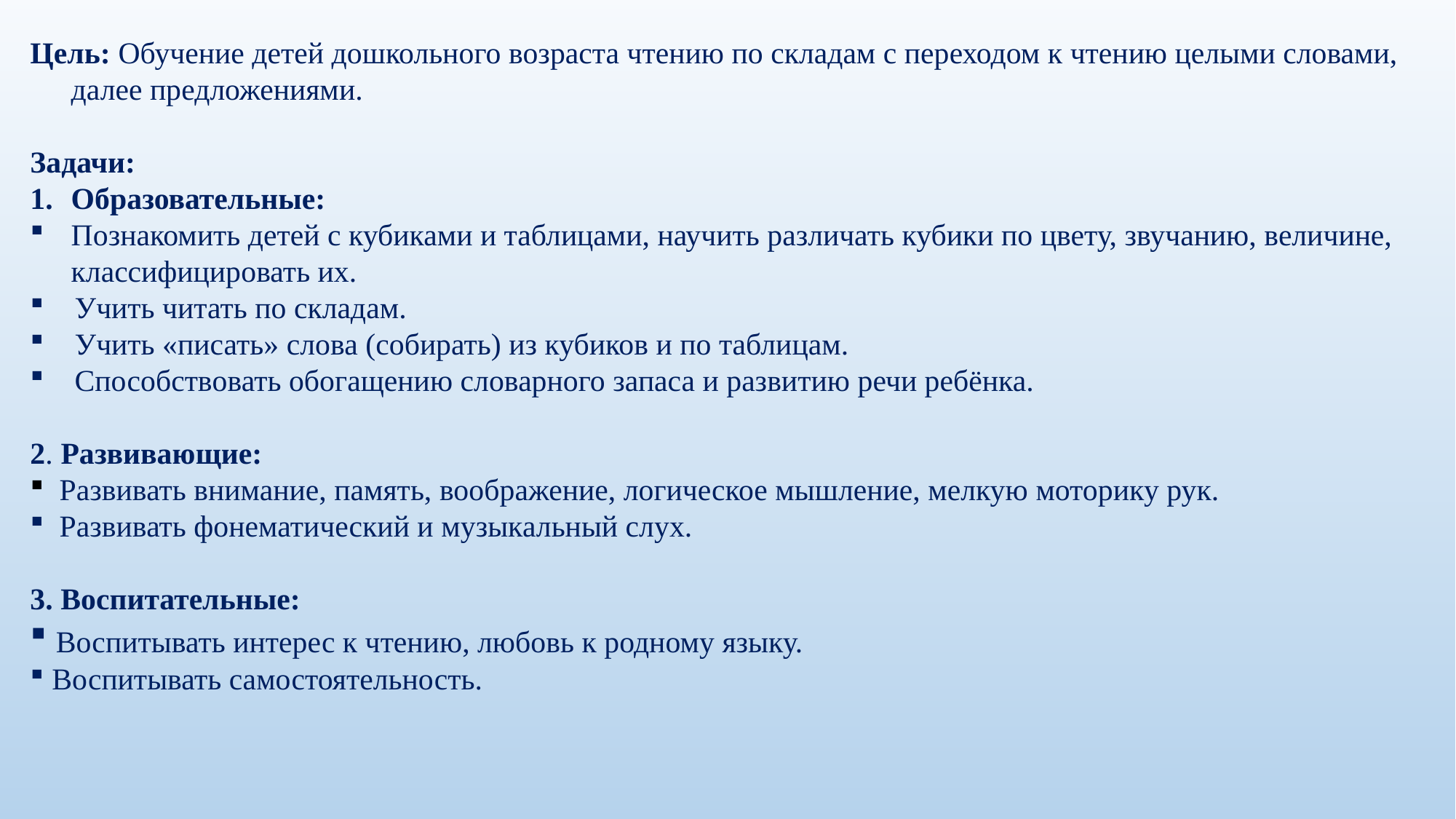

Цель: Обучение детей дошкольного возраста чтению по складам с переходом к чтению целыми словами, далее предложениями.

Задачи:
Образовательные:
Познакомить детей с кубиками и таблицами, научить различать кубики по цвету, звучанию, величине, классифицировать их.
    Учить читать по складам.
    Учить «писать» слова (собирать) из кубиков и по таблицам.
    Способствовать обогащению словарного запаса и развитию речи ребёнка.

2. Развивающие:
  Развивать внимание, память, воображение, логическое мышление, мелкую моторику рук.
  Развивать фонематический и музыкальный слух.

3. Воспитательные:
 Воспитывать интерес к чтению, любовь к родному языку.
 Воспитывать самостоятельность.